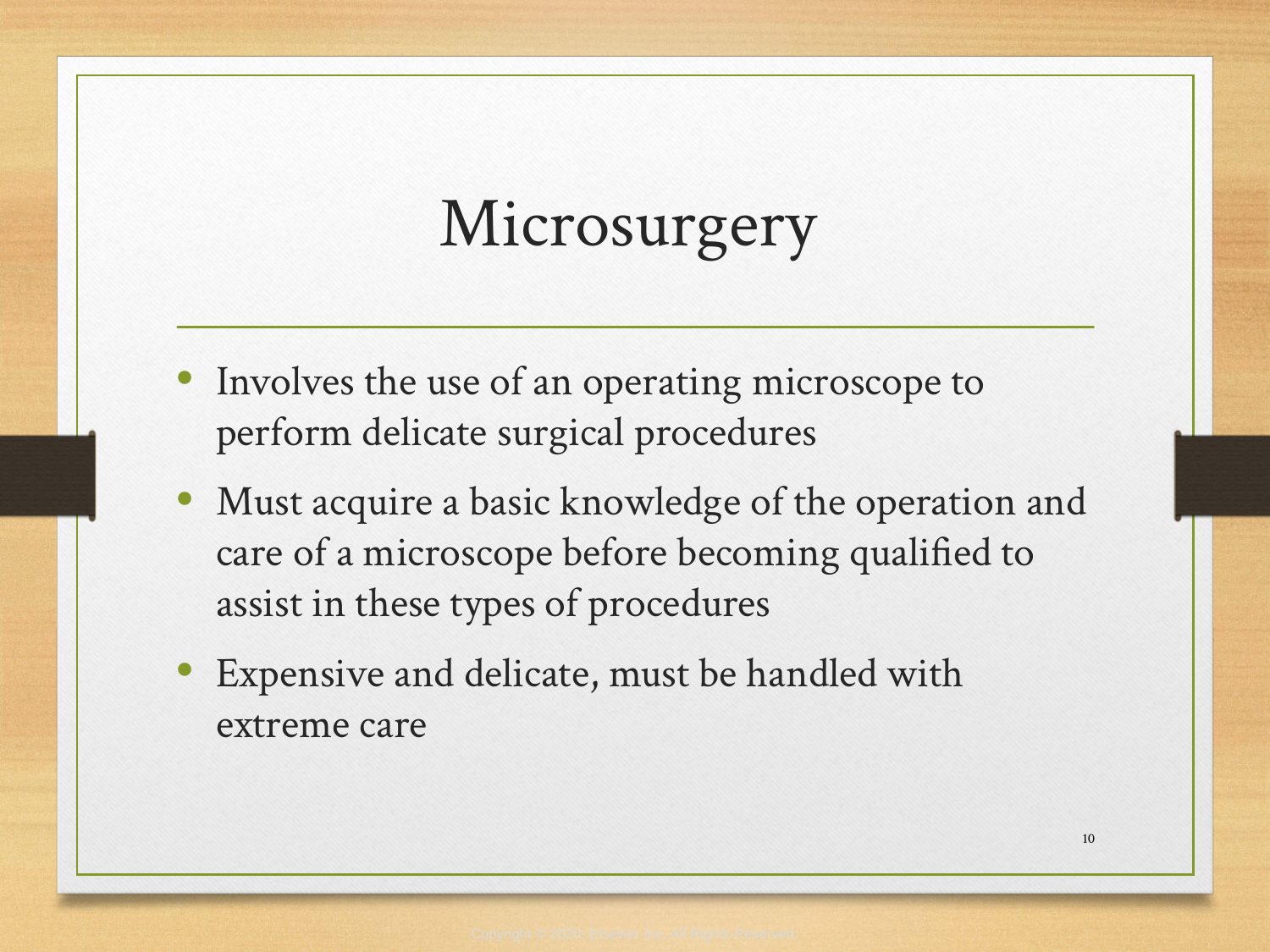

# Microsurgery
Involves the use of an operating microscope to perform delicate surgical procedures
Must acquire a basic knowledge of the operation and care of a microscope before becoming qualified to assist in these types of procedures
Expensive and delicate, must be handled with extreme care
 10